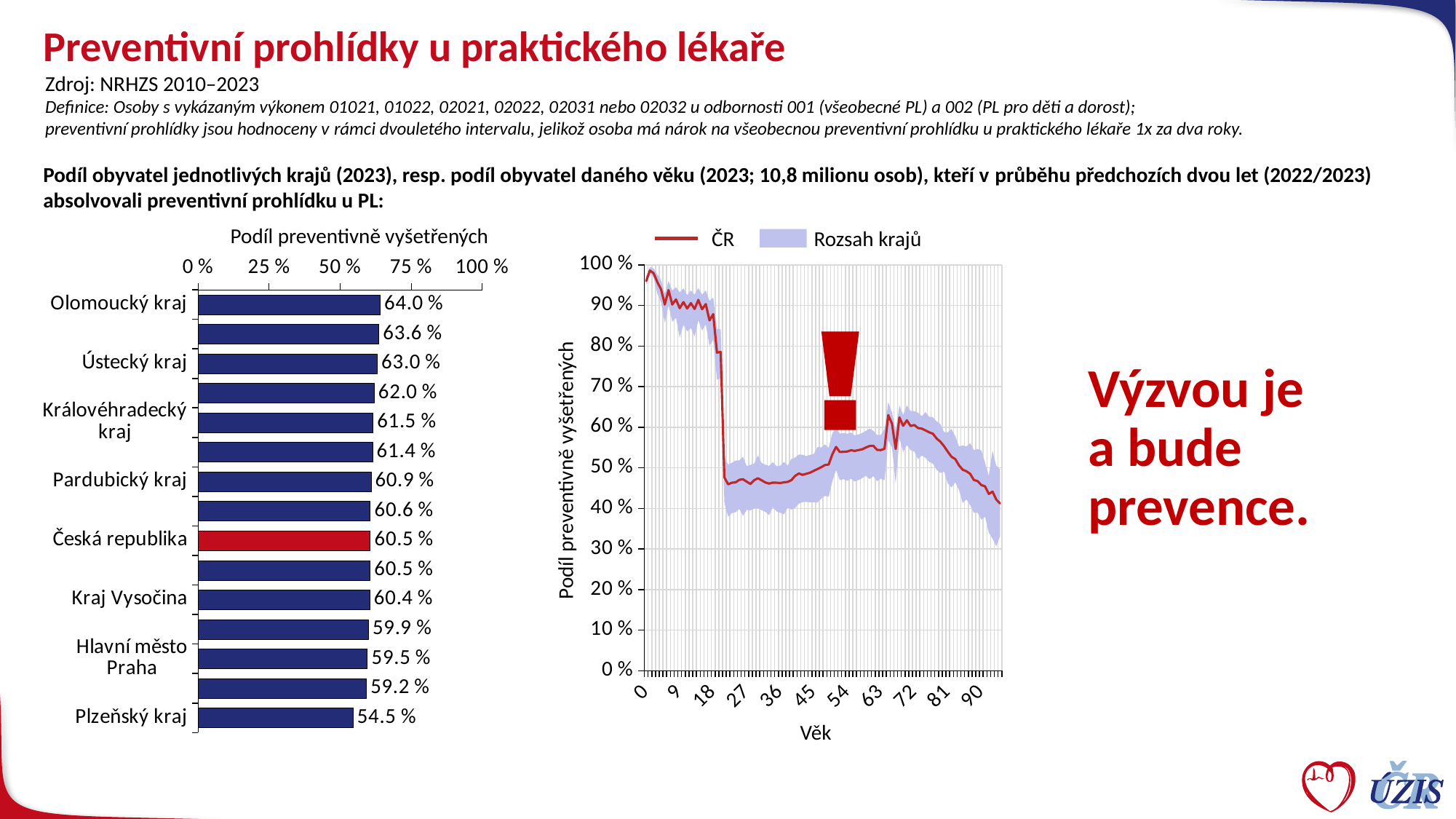

# Preventivní prohlídky u praktického lékaře
Zdroj: NRHZS 2010–2023
Definice: Osoby s vykázaným výkonem 01021, 01022, 02021, 02022, 02031 nebo 02032 u odbornosti 001 (všeobecné PL) a 002 (PL pro děti a dorost);
preventivní prohlídky jsou hodnoceny v rámci dvouletého intervalu, jelikož osoba má nárok na všeobecnou preventivní prohlídku u praktického lékaře 1x za dva roky.

Podíl obyvatel jednotlivých krajů (2023), resp. podíl obyvatel daného věku (2023; 10,8 milionu osob), kteří v průběhu předchozích dvou let (2022/2023) absolvovali preventivní prohlídku u PL:

### Chart

| Category | Řada 1 |
|---|---|
| Olomoucký kraj | 0.6404944673749235 |
| Moravskoslezský kraj | 0.6359667379213497 |
| Ústecký kraj | 0.6301025708834753 |
| Liberecký kraj | 0.61964293019048 |
| Královéhradecký kraj | 0.6153666614799622 |
| Jihočeský kraj | 0.6138939231827464 |
| Pardubický kraj | 0.6086466259777242 |
| Zlínský kraj | 0.605656311037922 |
| Česká republika | 0.6053516150975552 |
| Středočeský kraj | 0.6051710688250197 |
| Kraj Vysočina | 0.6038721821536147 |
| Karlovarský kraj | 0.5993559420062213 |
| Hlavní město Praha | 0.5953119056818653 |
| Jihomoravský kraj | 0.5921607822559689 |
| Plzeňský kraj | 0.5447108440104165 |
Podíl preventivně vyšetřených
ČR
Rozsah krajů

### Chart

| Category | Min | Max-Min | ČR |
|---|---|---|---|
| 0 | 0.9515116471171314 | 0.021362253176123502 | 0.9603408681556233 |
| 1 | 0.9804386484884384 | 0.014434899016688707 | 0.9860272537723435 |
| 2 | 0.9686207575658093 | 0.022436083091170067 | 0.9794965901170767 |
| 3 | 0.9291896144767913 | 0.047171167100318545 | 0.9577156678790241 |
| 4 | 0.9080502215657305 | 0.054225126009716296 | 0.9396321566300816 |
| 5 | 0.857463524130191 | 0.07163477483112246 | 0.9021590831570974 |
| 6 | 0.9003346969133499 | 0.059446999140386425 | 0.9380308113544027 |
| 7 | 0.8598018211033726 | 0.07717521290054441 | 0.9022739830832697 |
| 8 | 0.8694690265486711 | 0.07567470537852727 | 0.9149636300658178 |
| 9 | 0.8215979569500192 | 0.11089980491211204 | 0.8933593886310428 |
| 10 | 0.8520210896309321 | 0.09041862168749681 | 0.9084674935040469 |
| 11 | 0.8364937388193195 | 0.0891807296459306 | 0.8927014201411335 |
| 12 | 0.8443134535367557 | 0.09249210201880109 | 0.9059525899912257 |
| 13 | 0.8240653471567714 | 0.10273182343049647 | 0.8913962053204479 |
| 14 | 0.863430810973772 | 0.07943095658854382 | 0.913877428122692 |
| 15 | 0.8382613837965711 | 0.08884141994174632 | 0.890810002652584 |
| 16 | 0.8533777643138422 | 0.08367630259594194 | 0.9034024965557557 |
| 17 | 0.801090583543581 | 0.1102864542642541 | 0.8631862052836564 |
| 18 | 0.8154460054867432 | 0.1038727627912569 | 0.8786519122072872 |
| 19 | 0.7170446491849762 | 0.12534665516285104 | 0.7839908081194851 |
| 20 | 0.7213565536205323 | 0.1203260467618752 | 0.785561573546173 |
| 21 | 0.4125345622119826 | 0.11378122726170159 | 0.4764253827180661 |
| 22 | 0.37966101694915333 | 0.12863039352224703 | 0.45943038040160383 |
| 23 | 0.38842373498361826 | 0.12376909938141567 | 0.46344027847248787 |
| 24 | 0.39070830159938996 | 0.12744587475546632 | 0.4643019648397149 |
| 25 | 0.3988878591288228 | 0.11953689473896673 | 0.47052252324785254 |
| 26 | 0.3819274845012206 | 0.14541626549878062 | 0.4719021169773295 |
| 27 | 0.3961928482476425 | 0.1080345307773613 | 0.46601221725638897 |
| 28 | 0.3953250298583847 | 0.11217582251120373 | 0.4601787083837689 |
| 29 | 0.3997252747252743 | 0.11066192113601225 | 0.4697985452351407 |
| 30 | 0.4003357112882908 | 0.13045447944740352 | 0.4744944091141928 |
| 31 | 0.395718134127322 | 0.11640797743290404 | 0.4694167745605034 |
| 32 | 0.3915592028135985 | 0.11623908156383805 | 0.4639864332697045 |
| 33 | 0.3834028139656082 | 0.12165663455450265 | 0.46121978635711636 |
| 34 | 0.4030472717801796 | 0.11088340186272366 | 0.46364702749771775 |
| 35 | 0.3930740405737177 | 0.11087073260182362 | 0.46350681103737634 |
| 36 | 0.38911005522023845 | 0.11639045724986696 | 0.4626772767462402 |
| 37 | 0.38550983899821245 | 0.12913534806077032 | 0.4644014185088903 |
| 38 | 0.40194714881780214 | 0.10379690675259479 | 0.46546153054574085 |
| 39 | 0.39727385377943003 | 0.12462676097466818 | 0.4697356970074827 |
| 40 | 0.40126999633654925 | 0.12435318473392964 | 0.48027588469714183 |
| 41 | 0.4117934915586013 | 0.12105054513864594 | 0.48618464090856645 |
| 42 | 0.4156196107415638 | 0.1166498928045388 | 0.48288075560802524 |
| 43 | 0.41611123879567763 | 0.11290938557037727 | 0.48548167212404425 |
| 44 | 0.4151458856955512 | 0.11706540673636034 | 0.48813482729453034 |
| 45 | 0.41525953721075753 | 0.11876153390425387 | 0.4927357101924755 |
| 46 | 0.41471843870705405 | 0.13684817600784305 | 0.4971642832615136 |
| 47 | 0.4240935442664844 | 0.1262186114441315 | 0.5016769552325899 |
| 48 | 0.4308398699062587 | 0.1270206875033198 | 0.5068707555178316 |
| 49 | 0.42885356907740085 | 0.12072762519441321 | 0.5082426848806761 |
| 50 | 0.46775336640680304 | 0.1179343841064418 | 0.5335934944678263 |
| 51 | 0.49456521739130277 | 0.10269970363064307 | 0.5517845344503062 |
| 52 | 0.4697691462074024 | 0.11488275252677527 | 0.5390481355573405 |
| 53 | 0.4722610130760448 | 0.11381248789107384 | 0.5395502883298938 |
| 54 | 0.46843549862762957 | 0.115663708221172 | 0.540356643457454 |
| 55 | 0.4735071488645924 | 0.11339591830248469 | 0.5434625590183139 |
| 56 | 0.46654509748912854 | 0.11372866482378063 | 0.5418370604600223 |
| 57 | 0.4699089797581851 | 0.11236950125447315 | 0.5437225318290937 |
| 58 | 0.47463175122749507 | 0.11148681427628698 | 0.5457685412169258 |
| 59 | 0.4806360605283417 | 0.11090640887672204 | 0.5502270407265318 |
| 60 | 0.4722109533468576 | 0.1245063718811058 | 0.5538799575200507 |
| 61 | 0.4796538111144848 | 0.11172928438496743 | 0.554475154414539 |
| 62 | 0.46712328767123323 | 0.11409775348439444 | 0.544348515252176 |
| 63 | 0.47349378637722167 | 0.10747882929794456 | 0.5438773119016781 |
| 64 | 0.469242902208202 | 0.12690173380712522 | 0.5470123216888314 |
| 65 | 0.5682919442761976 | 0.09346473875708039 | 0.630095492774069 |
| 66 | 0.5501122964626605 | 0.08644706379979783 | 0.6090503931740916 |
| 67 | 0.46101878124577683 | 0.1322651793913326 | 0.5466609037208839 |
| 68 | 0.5731481481481486 | 0.08033508814978207 | 0.6244730875169265 |
| 69 | 0.5396303901437386 | 0.09094411791519708 | 0.6036847633578419 |
| 70 | 0.5564483728404963 | 0.09733195535843497 | 0.6173751311971446 |
| 71 | 0.543619615280413 | 0.09659045209968986 | 0.6030620442466931 |
| 72 | 0.5404099560761378 | 0.09955483265625842 | 0.6057251279960375 |
| 73 | 0.5215446548382286 | 0.11433138806999377 | 0.5982163964360451 |
| 74 | 0.5302726852565083 | 0.09699147556434873 | 0.5966388712908625 |
| 75 | 0.5248150431565975 | 0.11232365511747067 | 0.5923911651455138 |
| 76 | 0.514774965903924 | 0.11114415174313486 | 0.5875908394880003 |
| 77 | 0.5104438642297636 | 0.11415921703566734 | 0.5840945140294203 |
| 78 | 0.4950515463917532 | 0.11910564254051292 | 0.5722207831963706 |
| 79 | 0.4877236787349137 | 0.12005134194333383 | 0.5645767254596846 |
| 80 | 0.490830880688249 | 0.09703010805380019 | 0.553221607138345 |
| 81 | 0.4619506966773852 | 0.12559462215392259 | 0.5396402597791234 |
| 82 | 0.4517002708396024 | 0.14398958626978886 | 0.5272802447697004 |
| 83 | 0.46456953642384086 | 0.11336079665523341 | 0.5216312439313884 |
| 84 | 0.4454403741231486 | 0.10755214458009338 | 0.5061861097705408 |
| 85 | 0.41356084418500216 | 0.14173691296890378 | 0.4954809152702744 |
| 86 | 0.4221748400852882 | 0.13043266220199362 | 0.4916192974785042 |
| 87 | 0.4079102715466353 | 0.15261317447299372 | 0.48532902545166856 |
| 88 | 0.38948069241012073 | 0.15408777232016968 | 0.47005819410550054 |
| 89 | 0.3893188854489162 | 0.157366788107747 | 0.4674619462972468 |
| 90 | 0.37233054781801334 | 0.17042686928495432 | 0.4575117605845266 |
| 91 | 0.37970353477765095 | 0.133038565120412 | 0.4543916948559429 |
| 92 | 0.3406292749658003 | 0.13979777129754495 | 0.4356154406409315 |
| 93 | 0.32573289902280167 | 0.21663998233312942 | 0.44139377907507044 |
| 94 | 0.30673316708229464 | 0.19855224517986275 | 0.42209047557675045 |
| 95 | 0.3307086614173229 | 0.16620491882959054 | 0.41255764455480676 |
!
Výzvou je
a bude
prevence.
Podíl preventivně vyšetřených
Věk